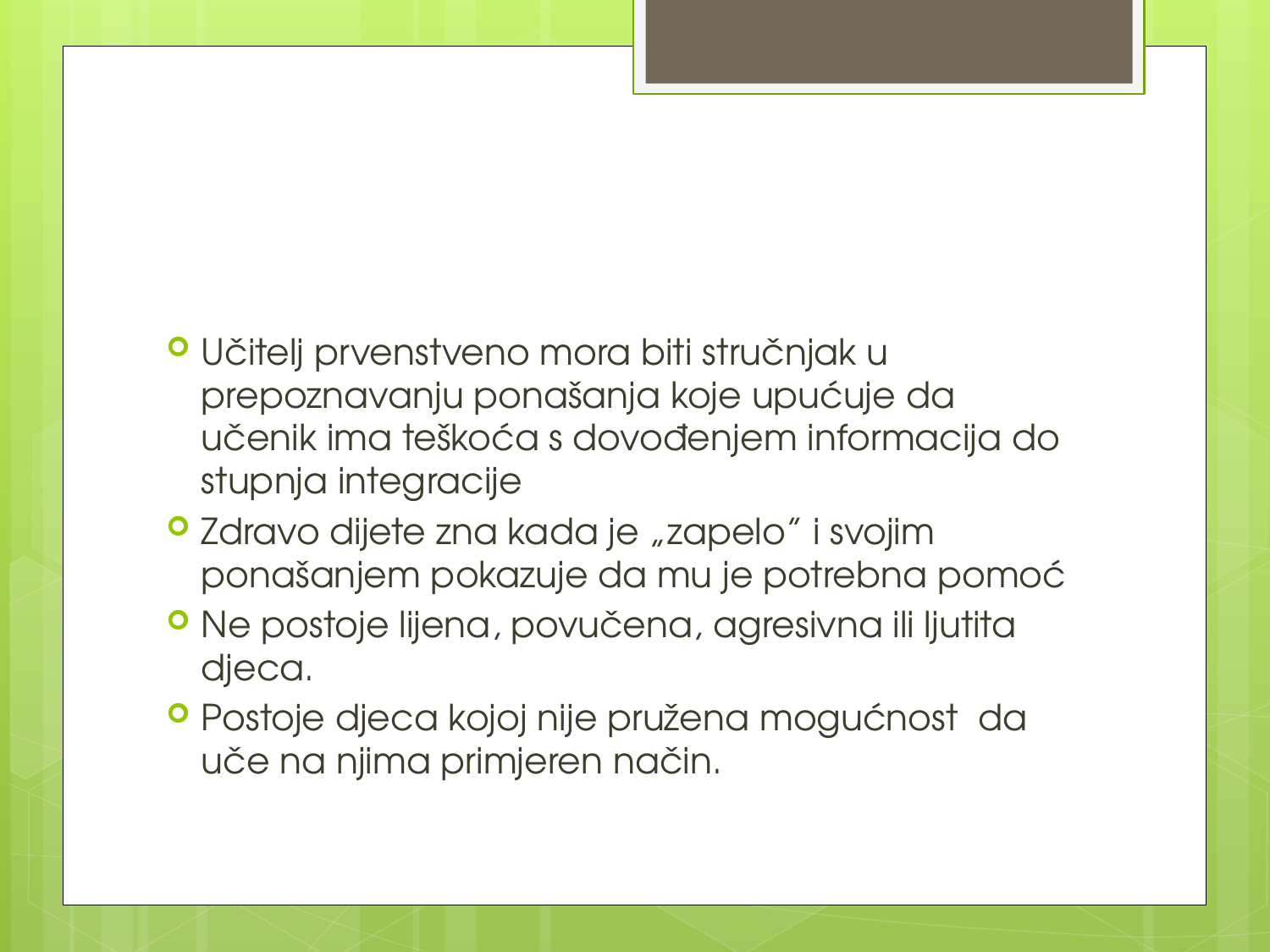

#
Učitelj prvenstveno mora biti stručnjak u prepoznavanju ponašanja koje upućuje da učenik ima teškoća s dovođenjem informacija do stupnja integracije
Zdravo dijete zna kada je „zapelo” i svojim ponašanjem pokazuje da mu je potrebna pomoć
Ne postoje lijena, povučena, agresivna ili ljutita djeca.
Postoje djeca kojoj nije pružena mogućnost  da uče na njima primjeren način.